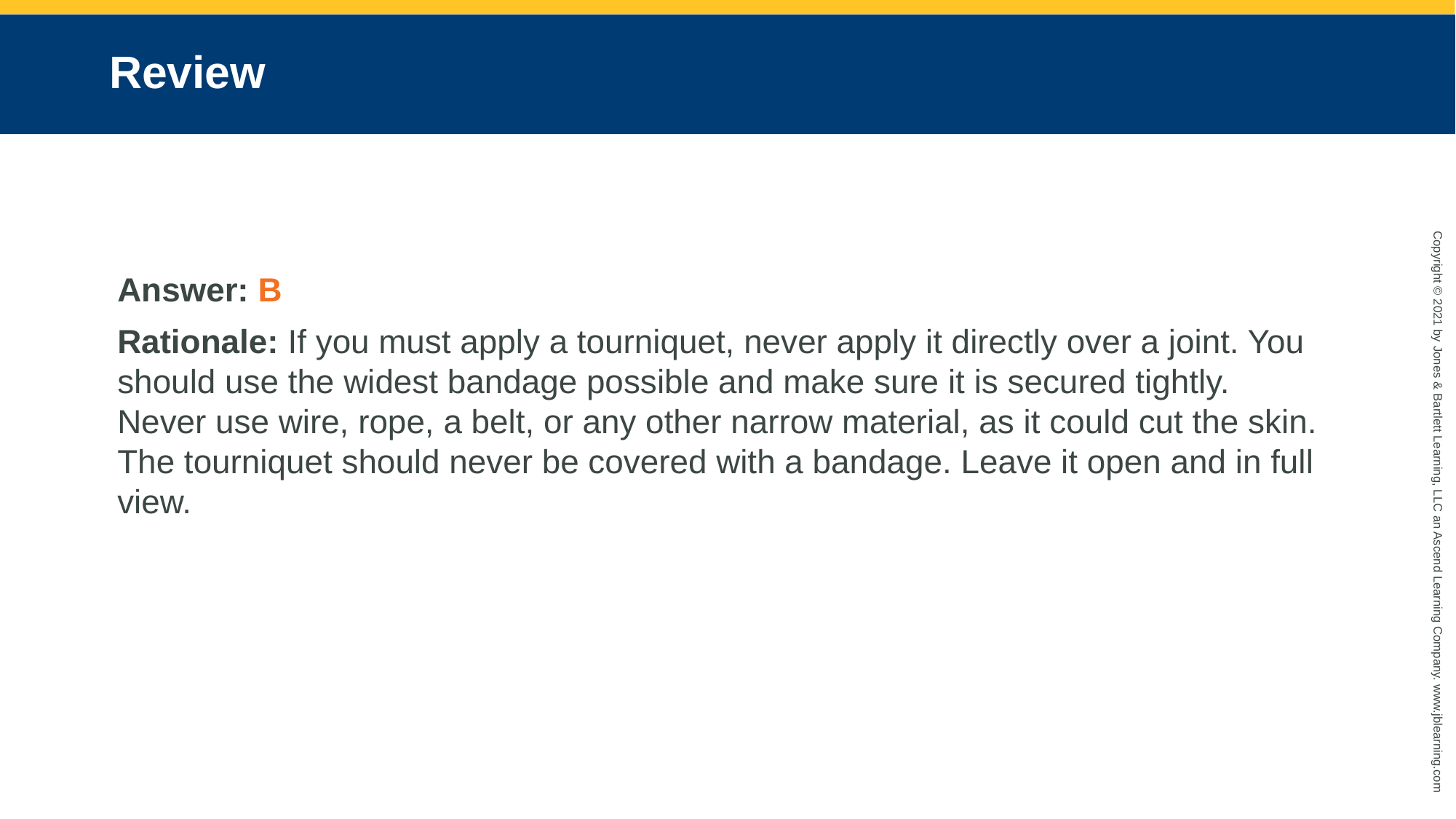

# Review
Answer: B
Rationale: If you must apply a tourniquet, never apply it directly over a joint. You should use the widest bandage possible and make sure it is secured tightly. Never use wire, rope, a belt, or any other narrow material, as it could cut the skin. The tourniquet should never be covered with a bandage. Leave it open and in full view.